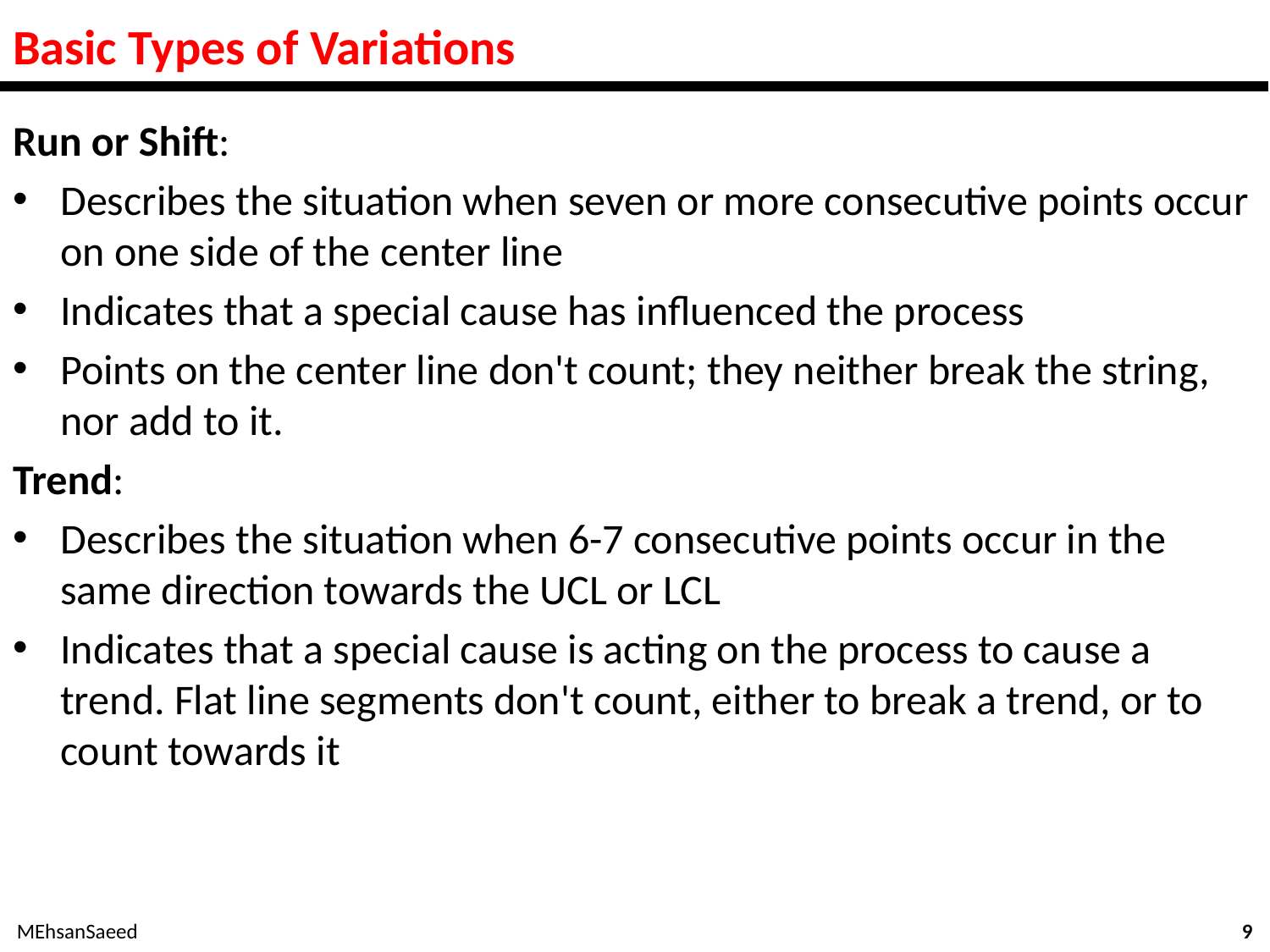

# Basic Types of Variations
Run or Shift:
Describes the situation when seven or more consecutive points occur on one side of the center line
Indicates that a special cause has influenced the process
Points on the center line don't count; they neither break the string, nor add to it.
Trend:
Describes the situation when 6-7 consecutive points occur in the same direction towards the UCL or LCL
Indicates that a special cause is acting on the process to cause a trend. Flat line segments don't count, either to break a trend, or to count towards it
MEhsanSaeed
9